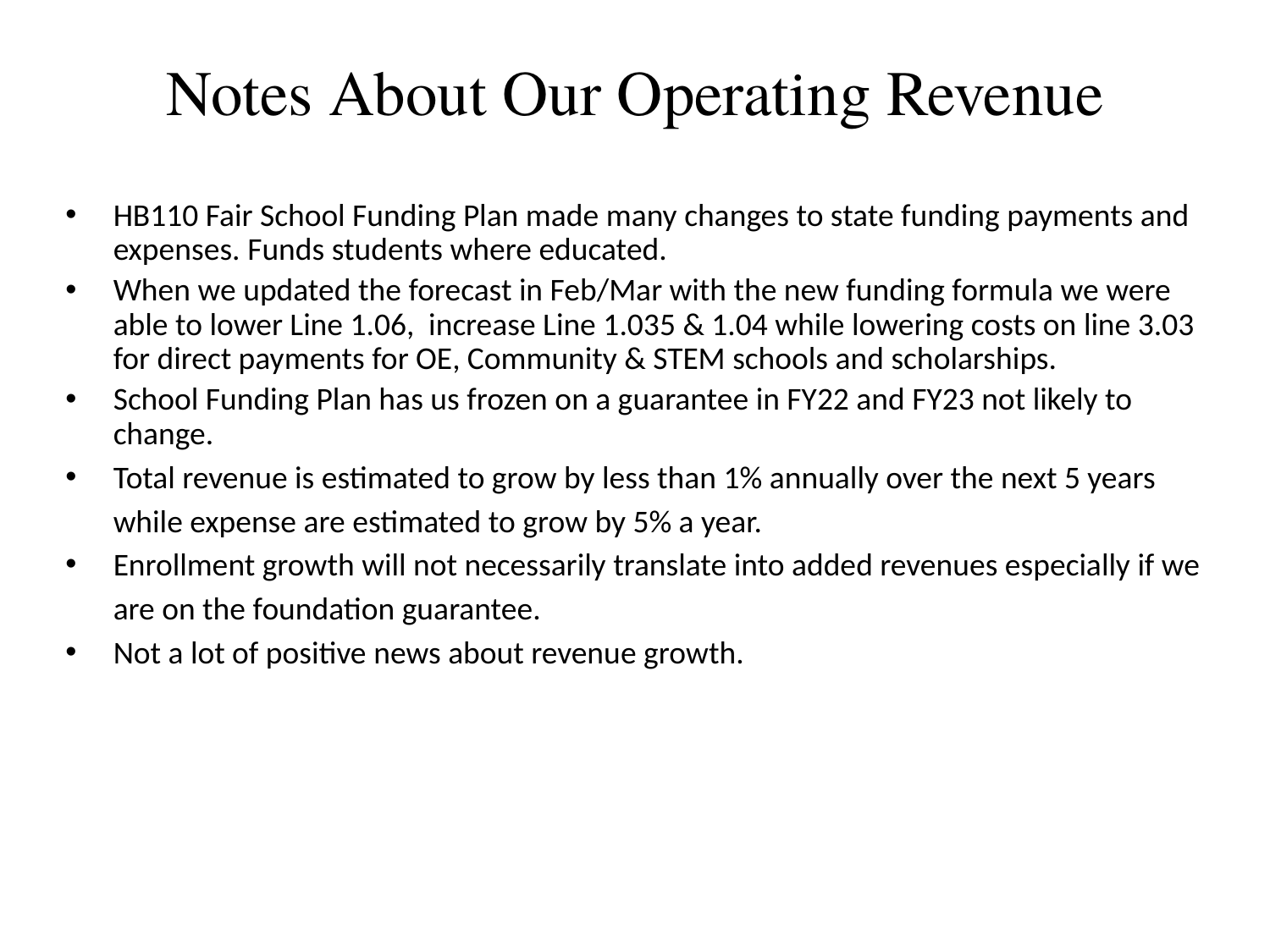

# Notes About Our Operating Revenue

HB110 Fair School Funding Plan made many changes to state funding payments and expenses. Funds students where educated.
When we updated the forecast in Feb/Mar with the new funding formula we were able to lower Line 1.06,  increase Line 1.035 & 1.04 while lowering costs on line 3.03 for direct payments for OE, Community & STEM schools and scholarships.
School Funding Plan has us frozen on a guarantee in FY22 and FY23 not likely to change.
Total revenue is estimated to grow by less than 1% annually over the next 5 years while expense are estimated to grow by 5% a year.
Enrollment growth will not necessarily translate into added revenues especially if we are on the foundation guarantee.
Not a lot of positive news about revenue growth.